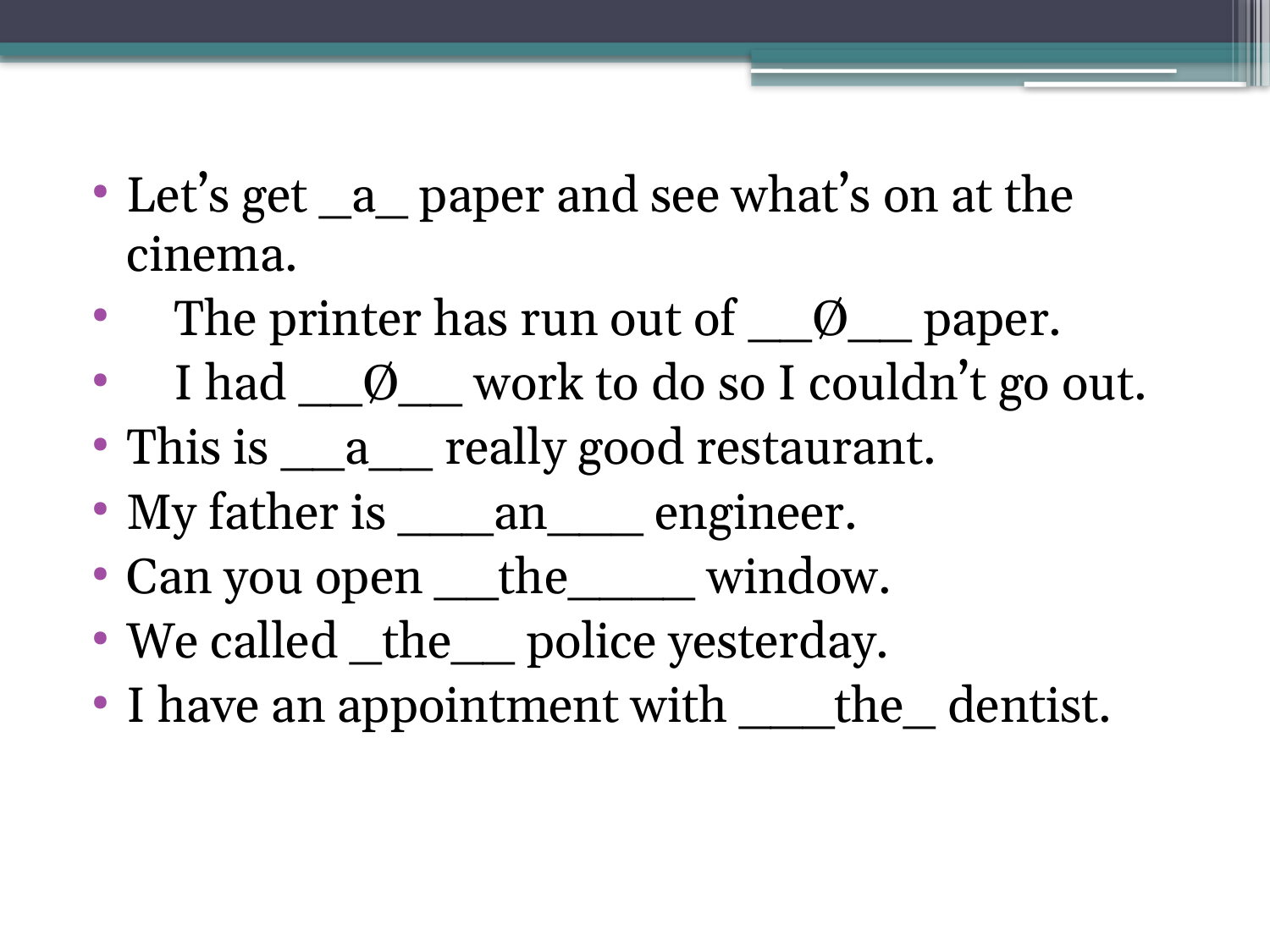

Let’s get _a_ paper and see what’s on at the cinema.
    The printer has run out of __Ø__ paper.
    I had __Ø__ work to do so I couldn’t go out.
This is __a__ really good restaurant.
My father is ___an___ engineer.
Can you open __the____ window.
We called _the__ police yesterday.
I have an appointment with ___the_ dentist.